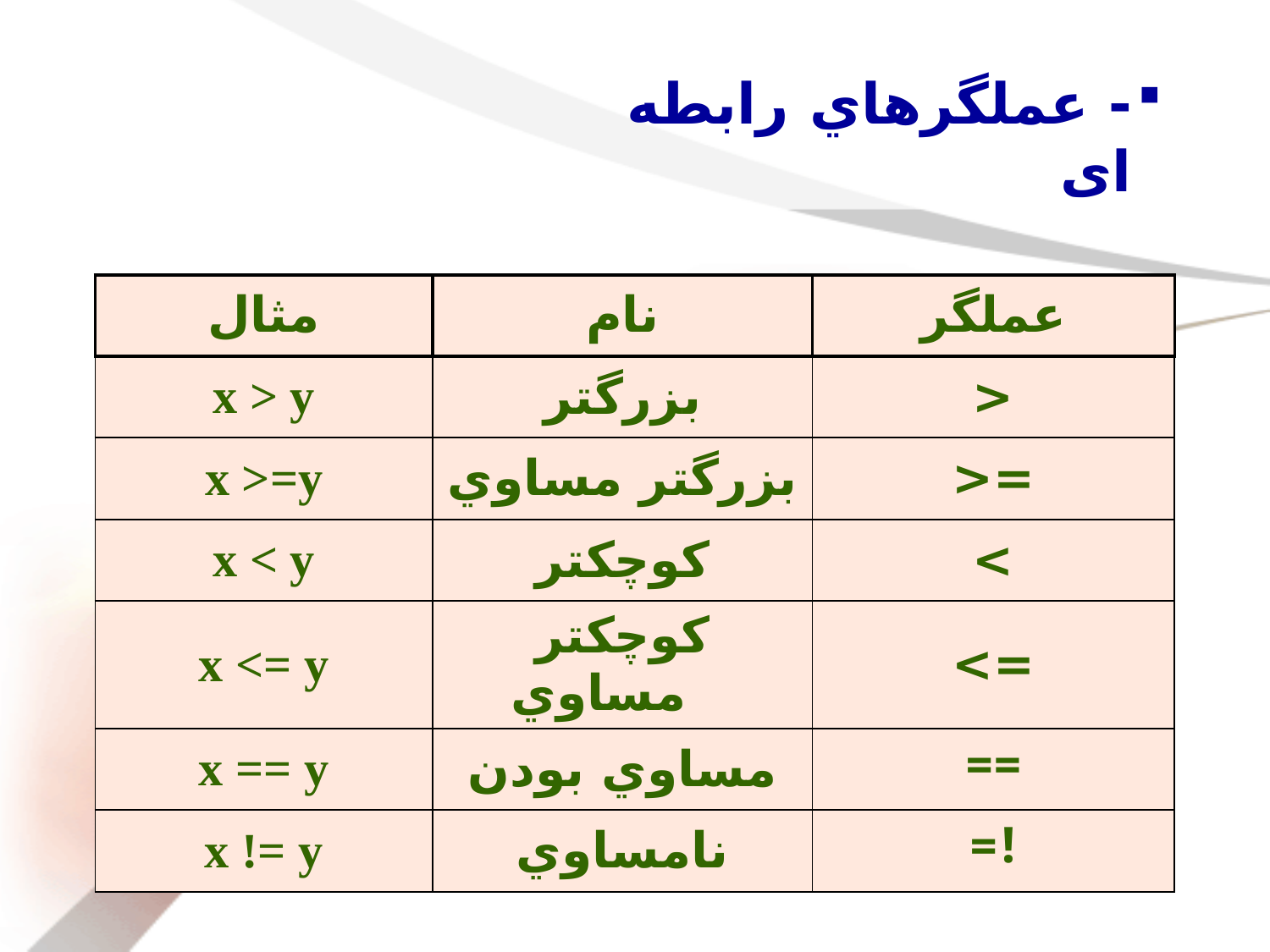

- عملگرهاي رابطه ای

| مثال | نام | عملگر |
| --- | --- | --- |
| x > y | بزرگتر | < |
| x >=y | بزرگتر مساوي | =< |
| x < y | کوچکتر | > |
| x <= y | کوچکتر مساوي | => |
| x == y | مساوي بودن | == |
| x != y | نامساوي | != |